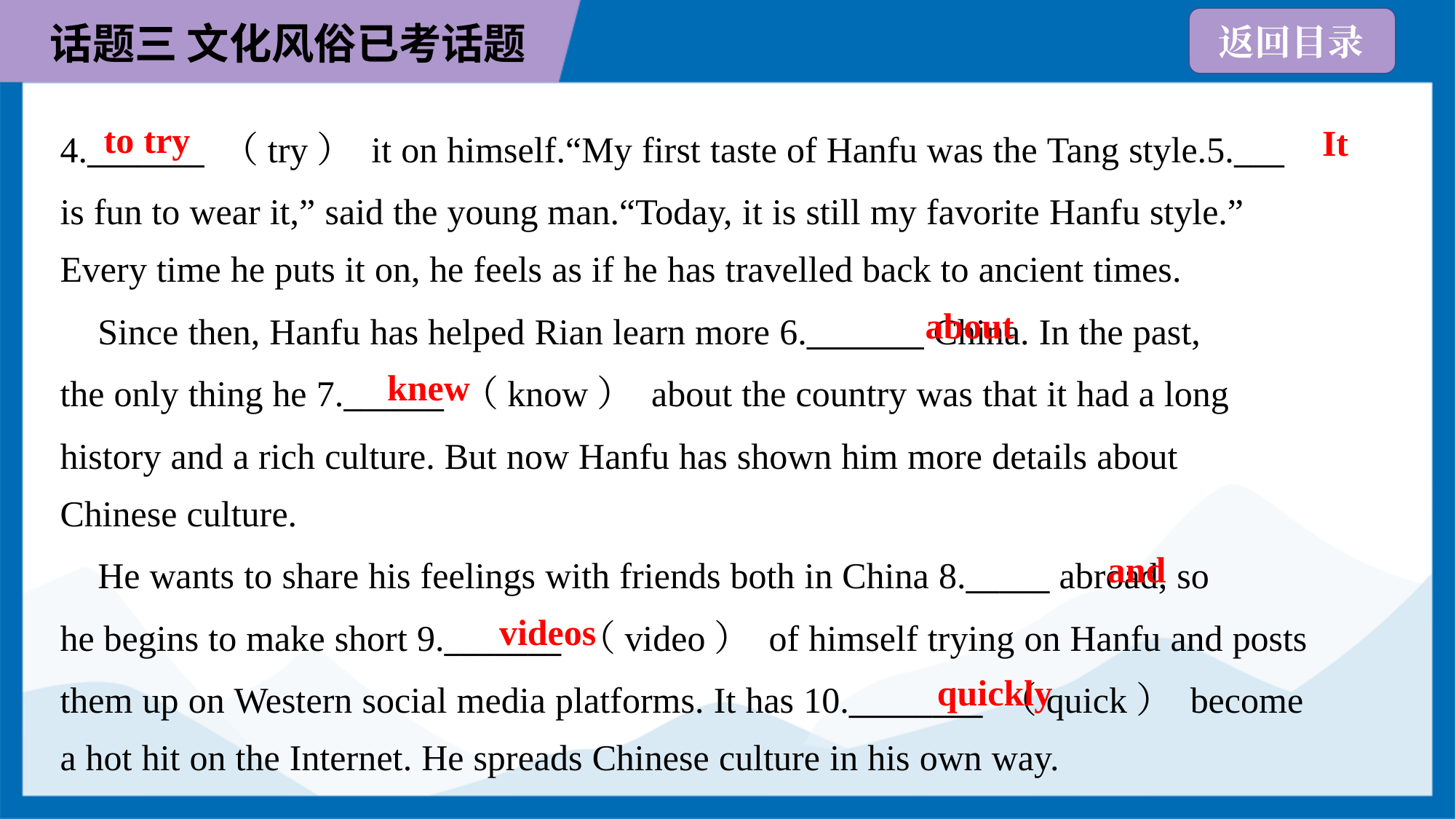

to try
It
4._______ （try） it on himself.“My first taste of Hanfu was the Tang style.5.___
is fun to wear it,” said the young man.“Today, it is still my favorite Hanfu style.”
Every time he puts it on, he feels as if he has travelled back to ancient times.
about
    Since then, Hanfu has helped Rian learn more 6._______ China. In the past,
the only thing he 7.______ （know） about the country was that it had a long
history and a rich culture. But now Hanfu has shown him more details about
Chinese culture.
knew
and
    He wants to share his feelings with friends both in China 8._____ abroad, so
he begins to make short 9._______ （video） of himself trying on Hanfu and posts
them up on Western social media platforms. It has 10.________ （quick） become
a hot hit on the Internet. He spreads Chinese culture in his own way.
videos
quickly